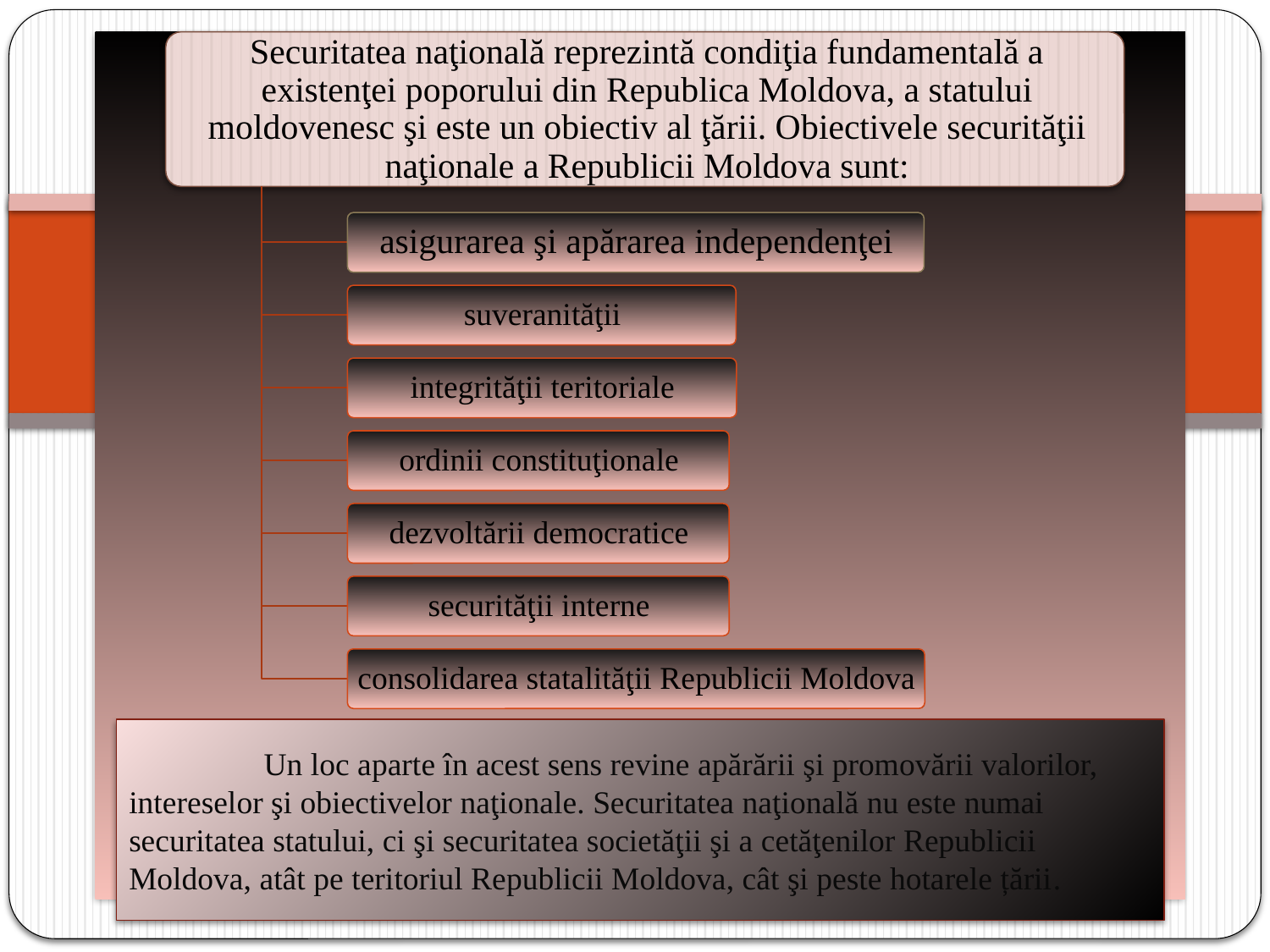

Securitatea naţională reprezintă condiţia fundamentală a existenţei poporului din Republica Moldova, a statului moldovenesc şi este un obiectiv al ţării. Obiectivele securităţii naţionale a Republicii Moldova sunt:
asigurarea şi apărarea independenţei
suveranităţii
integrităţii teritoriale
ordinii constituţionale
dezvoltării democratice
securităţii interne
consolidarea statalităţii Republicii Moldova
	 Un loc aparte în acest sens revine apărării şi promovării valorilor, intereselor şi obiectivelor naţionale. Securitatea naţională nu este numai securitatea statului, ci şi securitatea societăţii şi a cetăţenilor Republicii Moldova, atât pe teritoriul Republicii Moldova, cât şi peste hotarele țării.